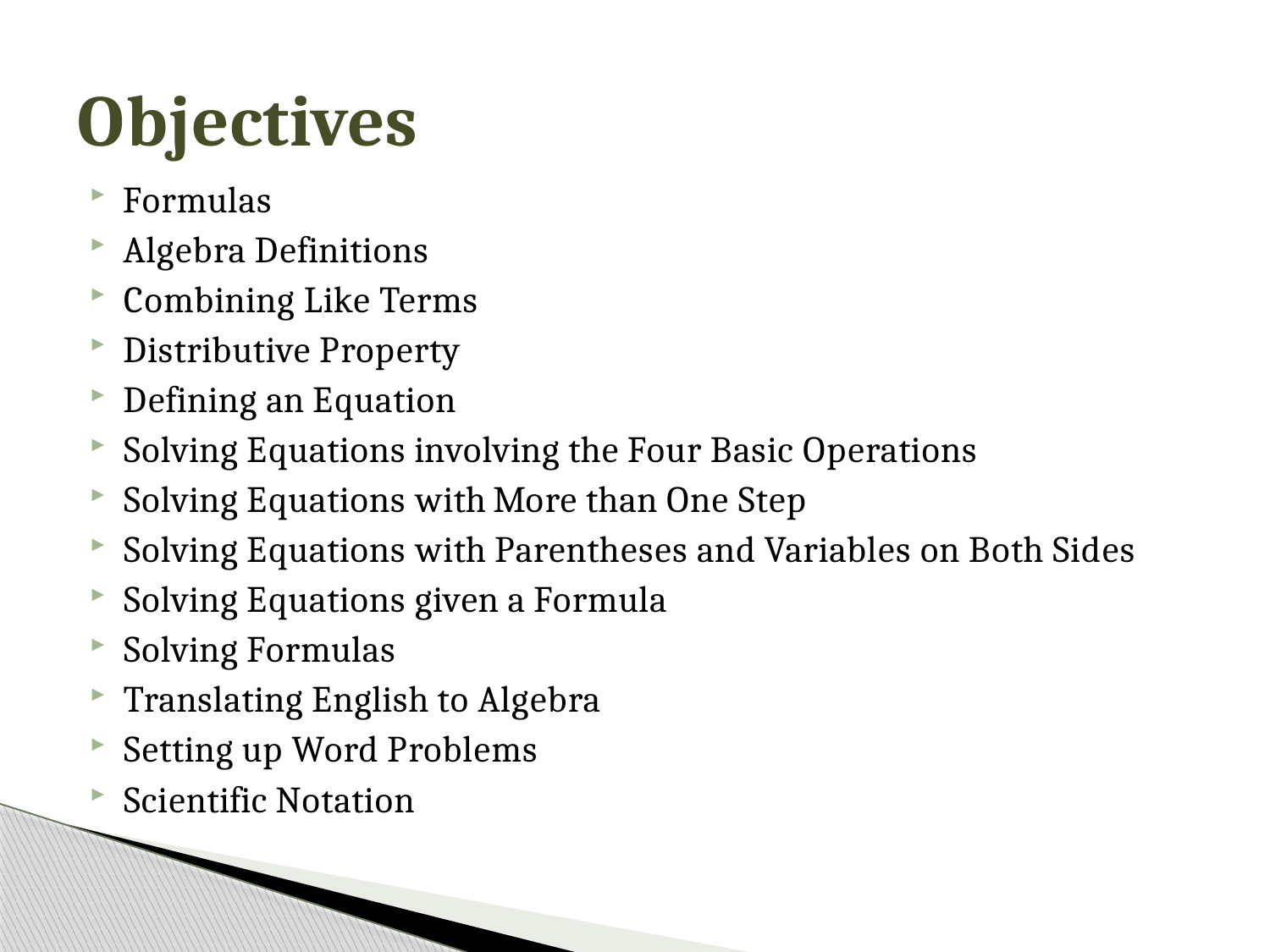

# Objectives
Formulas
Algebra Definitions
Combining Like Terms
Distributive Property
Defining an Equation
Solving Equations involving the Four Basic Operations
Solving Equations with More than One Step
Solving Equations with Parentheses and Variables on Both Sides
Solving Equations given a Formula
Solving Formulas
Translating English to Algebra
Setting up Word Problems
Scientific Notation